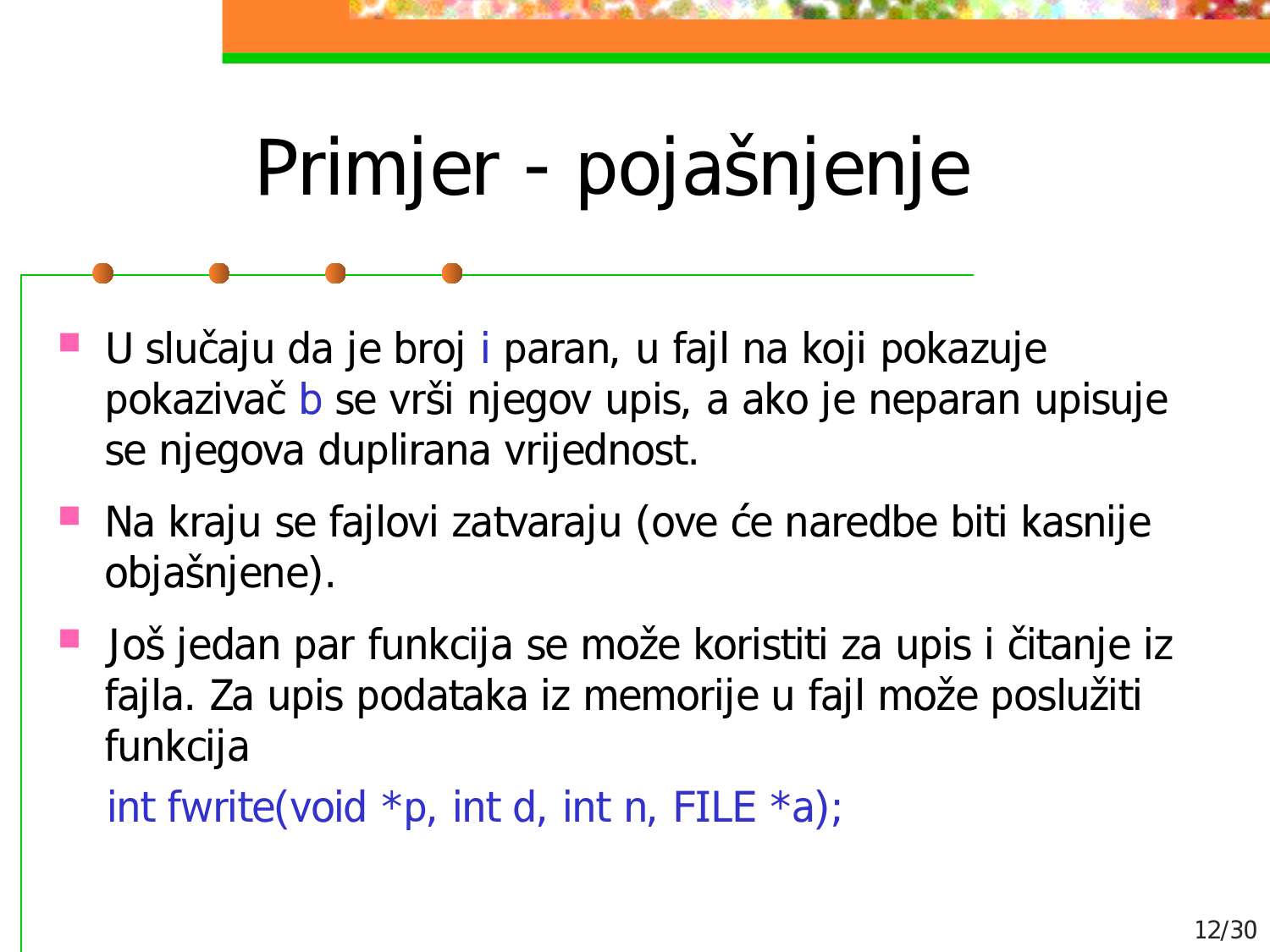

# Primjer - pojašnjenje
U slučaju da je broj i paran, u fajl na koji pokazuje pokazivač b se vrši njegov upis, a ako je neparan upisuje se njegova duplirana vrijednost.
Na kraju se fajlovi zatvaraju (ove će naredbe biti kasnije objašnjene).
Još jedan par funkcija se može koristiti za upis i čitanje iz fajla. Za upis podataka iz memorije u fajl može poslužiti funkcija
int fwrite(void *p, int d, int n, FILE *a);
12/30